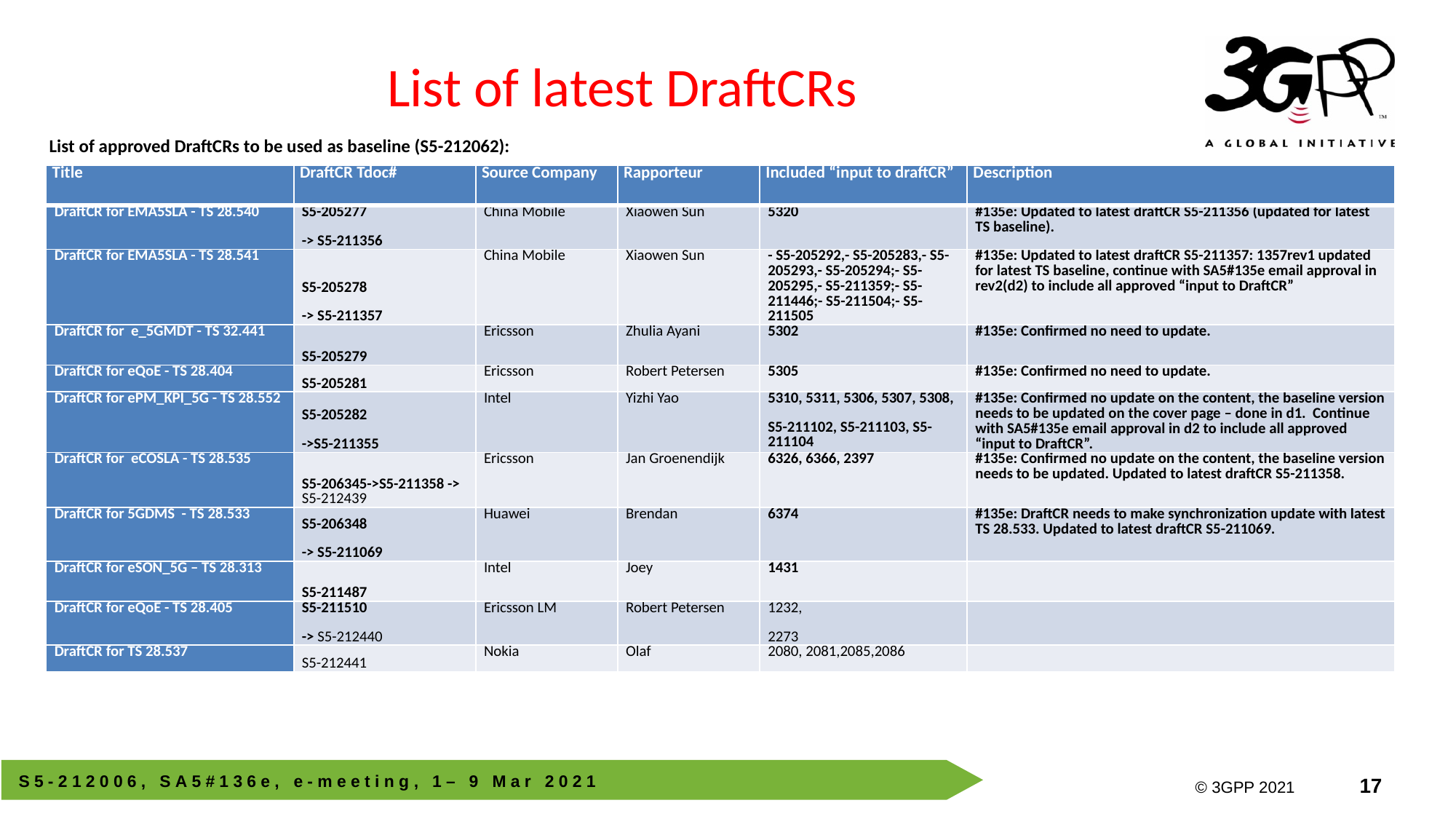

# List of latest DraftCRs
List of approved DraftCRs to be used as baseline (S5-212062):
| Title | DraftCR Tdoc# | Source Company | Rapporteur | Included “input to draftCR” | Description |
| --- | --- | --- | --- | --- | --- |
| DraftCR for EMA5SLA - TS 28.540 | S5-205277 -> S5-211356 | China Mobile | Xiaowen Sun | 5320 | #135e: Updated to latest draftCR S5-211356 (updated for latest TS baseline). |
| DraftCR for EMA5SLA - TS 28.541 | S5-205278 -> S5-211357 | China Mobile | Xiaowen Sun | - S5-205292,- S5-205283,- S5-205293,- S5-205294;- S5-205295,- S5-211359;- S5-211446;- S5-211504;- S5-211505 | #135e: Updated to latest draftCR S5-211357: 1357rev1 updated for latest TS baseline, continue with SA5#135e email approval in rev2(d2) to include all approved “input to DraftCR” |
| DraftCR for e\_5GMDT - TS 32.441 | S5-205279 | Ericsson | Zhulia Ayani | 5302 | #135e: Confirmed no need to update. |
| DraftCR for eQoE - TS 28.404 | S5-205281 | Ericsson | Robert Petersen | 5305 | #135e: Confirmed no need to update. |
| DraftCR for ePM\_KPI\_5G - TS 28.552 | S5-205282 ->S5-211355 | Intel | Yizhi Yao | 5310, 5311, 5306, 5307, 5308, S5-211102, S5-211103, S5-211104 | #135e: Confirmed no update on the content, the baseline version needs to be updated on the cover page – done in d1. Continue with SA5#135e email approval in d2 to include all approved “input to DraftCR”. |
| DraftCR for eCOSLA - TS 28.535 | S5-206345->S5-211358 -> S5-212439 | Ericsson | Jan Groenendijk | 6326, 6366, 2397 | #135e: Confirmed no update on the content, the baseline version needs to be updated. Updated to latest draftCR S5-211358. |
| DraftCR for 5GDMS - TS 28.533 | S5-206348 -> S5-211069 | Huawei | Brendan | 6374 | #135e: DraftCR needs to make synchronization update with latest TS 28.533. Updated to latest draftCR S5-211069. |
| DraftCR for eSON\_5G – TS 28.313 | S5-211487 | Intel | Joey | 1431 |  |
| DraftCR for eQoE - TS 28.405 | S5-211510 -> S5-212440 | Ericsson LM | Robert Petersen | 1232, 2273 |  |
| DraftCR for TS 28.537 | S5-212441 | Nokia | Olaf | 2080, 2081,2085,2086 |  |